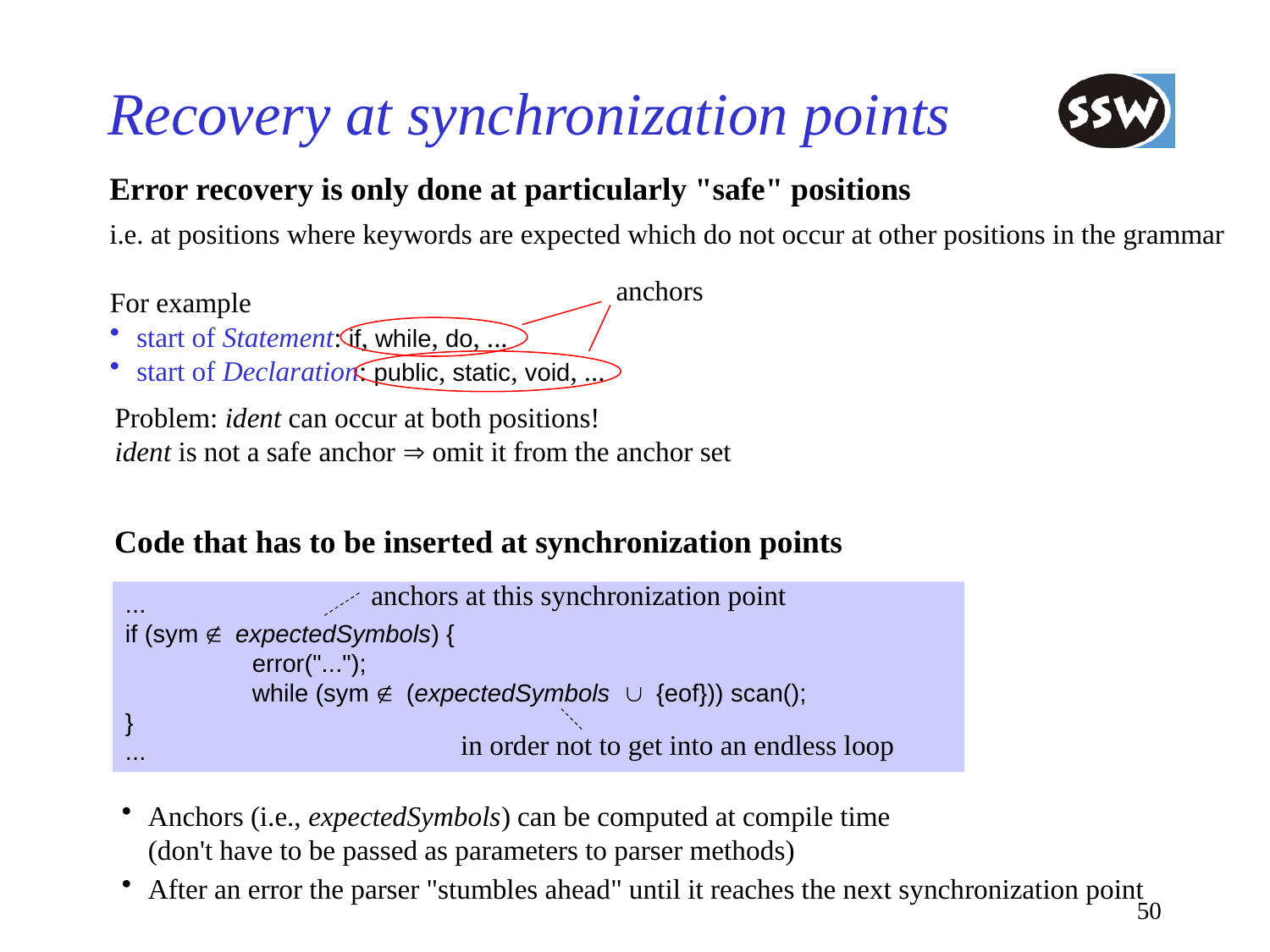

# Recovery at synchronization points
Error recovery is only done at particularly "safe" positions
i.e. at positions where keywords are expected which do not occur at other positions in the grammar
anchors

For example
start of Statement: if, while, do, ...
start of Declaration: public, static, void, ...
Problem: ident can occur at both positions!
ident is not a safe anchor ⇒ omit it from the anchor set
Code that has to be inserted at synchronization points
anchors at this synchronization point
...
if (sym ∉ expectedSymbols) {
	error("...");
	while (sym ∉ (expectedSymbols  ∪ {eof})) scan();
}
...

in order not to get into an endless loop
Anchors (i.e., expectedSymbols) can be computed at compile time
(don't have to be passed as parameters to parser methods)
After an error the parser "stumbles ahead" until it reaches the next synchronization point
50